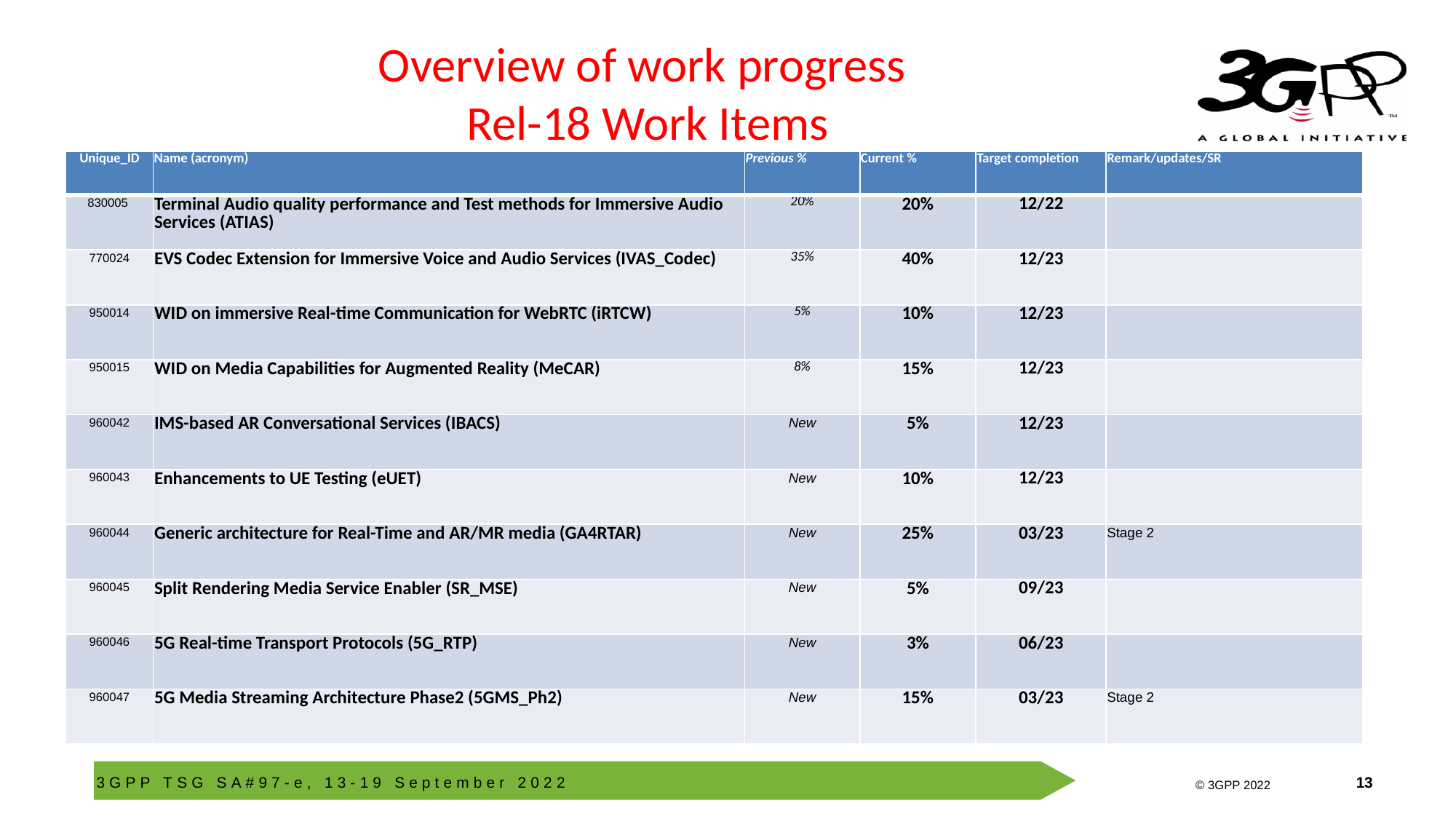

# Overview of work progress Rel-18 Work Items
| Unique\_ID | Name (acronym) | Previous % | Current % | Target completion | Remark/updates/SR |
| --- | --- | --- | --- | --- | --- |
| 830005 | Terminal Audio quality performance and Test methods for Immersive Audio Services (ATIAS) | 20% | 20% | 12/22 |  |
| 770024 | EVS Codec Extension for Immersive Voice and Audio Services (IVAS\_Codec) | 35% | 40% | 12/23 |  |
| 950014 | WID on immersive Real-time Communication for WebRTC (iRTCW) | 5% | 10% | 12/23 |  |
| 950015 | WID on Media Capabilities for Augmented Reality (MeCAR) | 8% | 15% | 12/23 |  |
| 960042 | IMS-based AR Conversational Services (IBACS) | New | 5% | 12/23 |  |
| 960043 | Enhancements to UE Testing (eUET) | New | 10% | 12/23 |  |
| 960044 | Generic architecture for Real-Time and AR/MR media (GA4RTAR) | New | 25% | 03/23 | Stage 2 |
| 960045 | Split Rendering Media Service Enabler (SR\_MSE) | New | 5% | 09/23 |  |
| 960046 | 5G Real-time Transport Protocols (5G\_RTP) | New | 3% | 06/23 |  |
| 960047 | 5G Media Streaming Architecture Phase2 (5GMS\_Ph2) | New | 15% | 03/23 | Stage 2 |